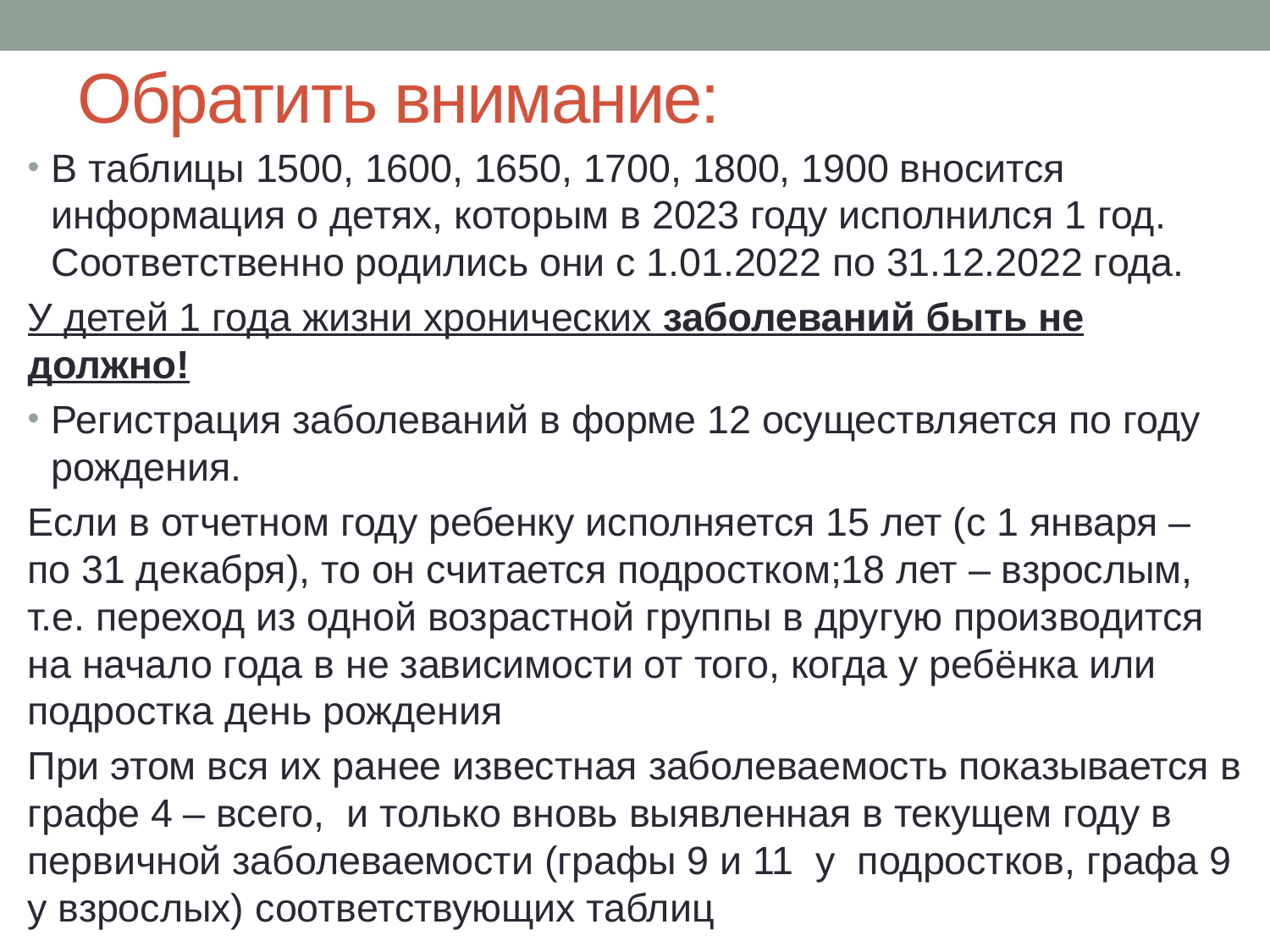

# Обратить внимание:
В таблицы 1500, 1600, 1650, 1700, 1800, 1900 вносится информация о детях, которым в 2023 году исполнился 1 год. Соответственно родились они с 1.01.2022 по 31.12.2022 года.
У детей 1 года жизни хронических заболеваний быть не должно!
Регистрация заболеваний в форме 12 осуществляется по году рождения.
Если в отчетном году ребенку исполняется 15 лет (с 1 января – по 31 декабря), то он считается подростком;18 лет – взрослым, т.е. переход из одной возрастной группы в другую производится на начало года в не зависимости от того, когда у ребёнка или подростка день рождения
При этом вся их ранее известная заболеваемость показывается в графе 4 – всего,  и только вновь выявленная в текущем году в первичной заболеваемости (графы 9 и 11  у  подростков, графа 9 у взрослых) соответствующих таблиц